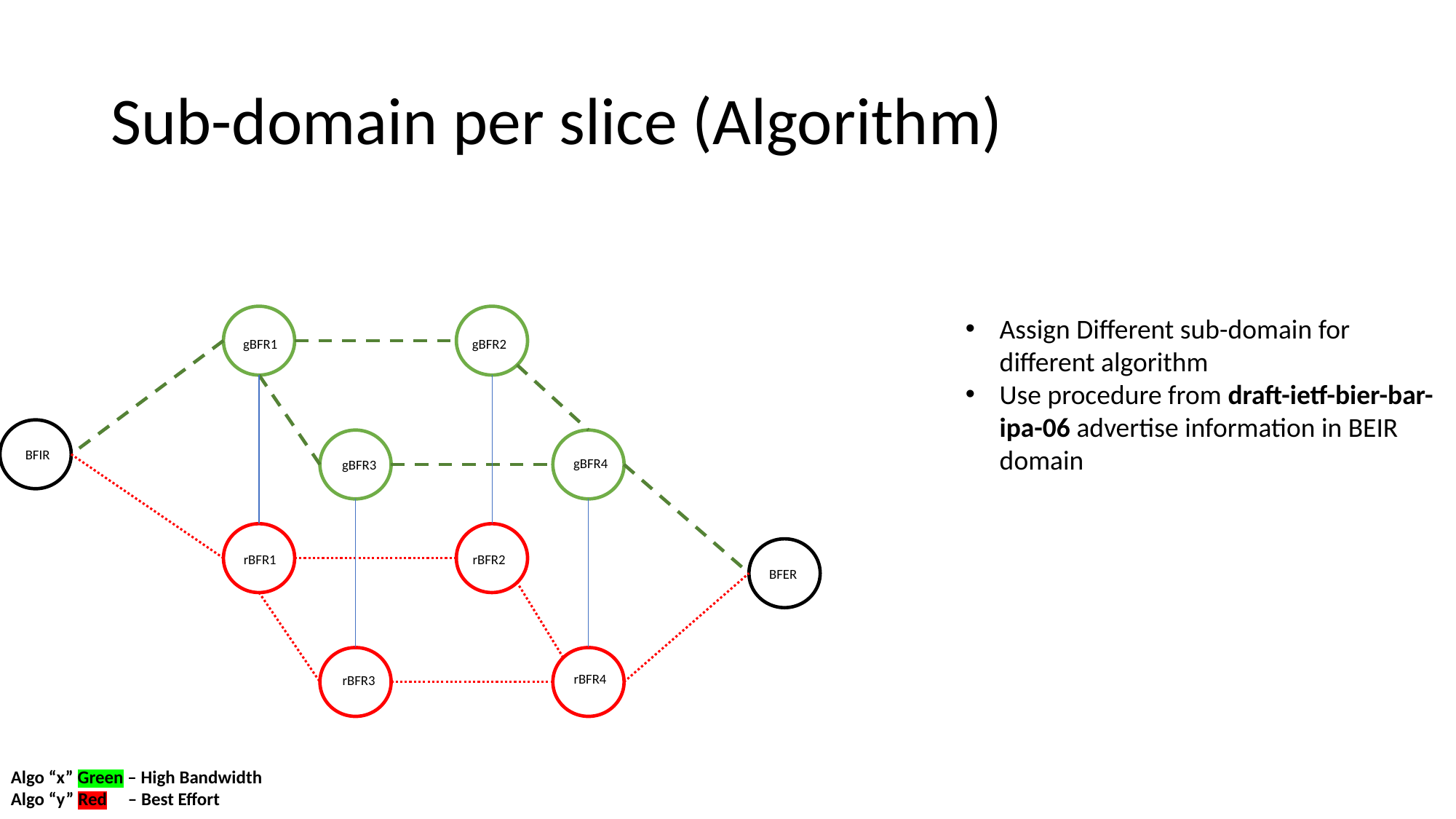

# Sub-domain per slice (Algorithm)

Assign Different sub-domain for different algorithm
Use procedure from draft-ietf-bier-bar-ipa-06 advertise information in BEIR domain

gBFR1
gBFR2

BFIR
gBFR4
gBFR3

rBFR1
rBFR2
BFER

rBFR4
rBFR3
Algo “x” Green – High Bandwidth
Algo “y” Red     – Best Effort